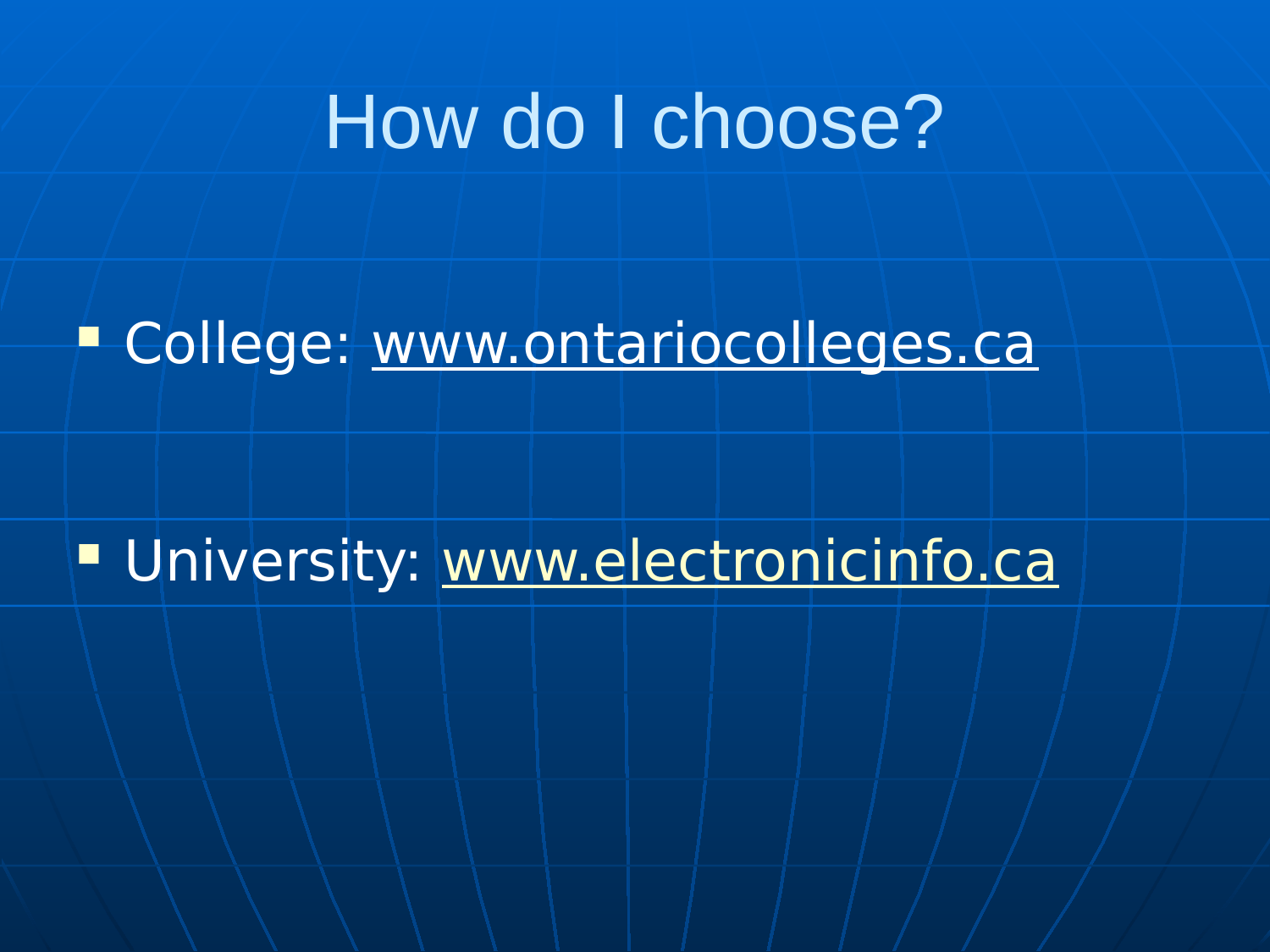

# How do I choose?

College: www.ontariocolleges.ca

University: www.electronicinfo.ca